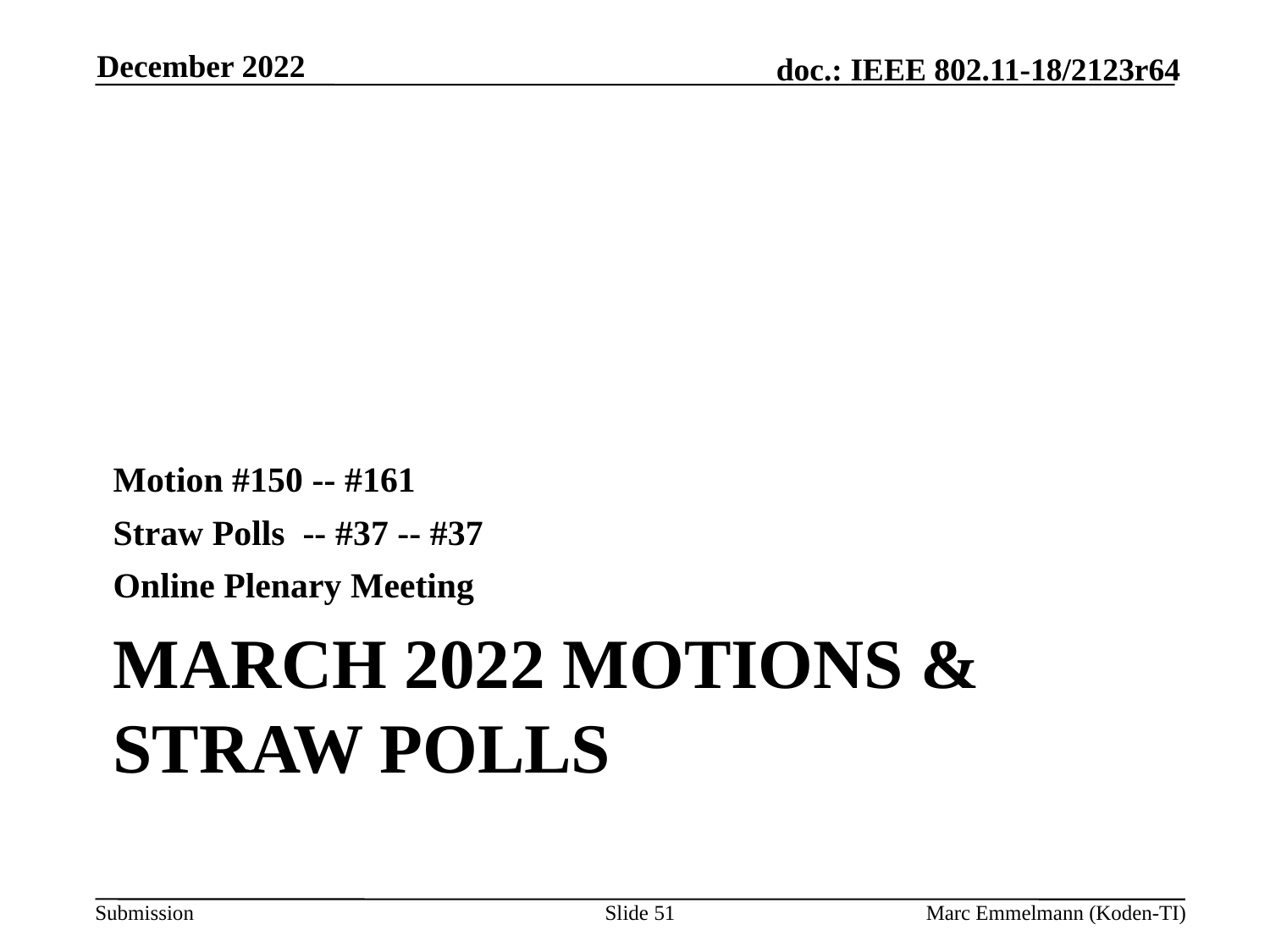

December 2022
Motion #150 -- #161
Straw Polls  -- #37 -- #37
Online Plenary Meeting
# March 2022 Motions & Straw Polls
Slide 51
Marc Emmelmann (Koden-TI)